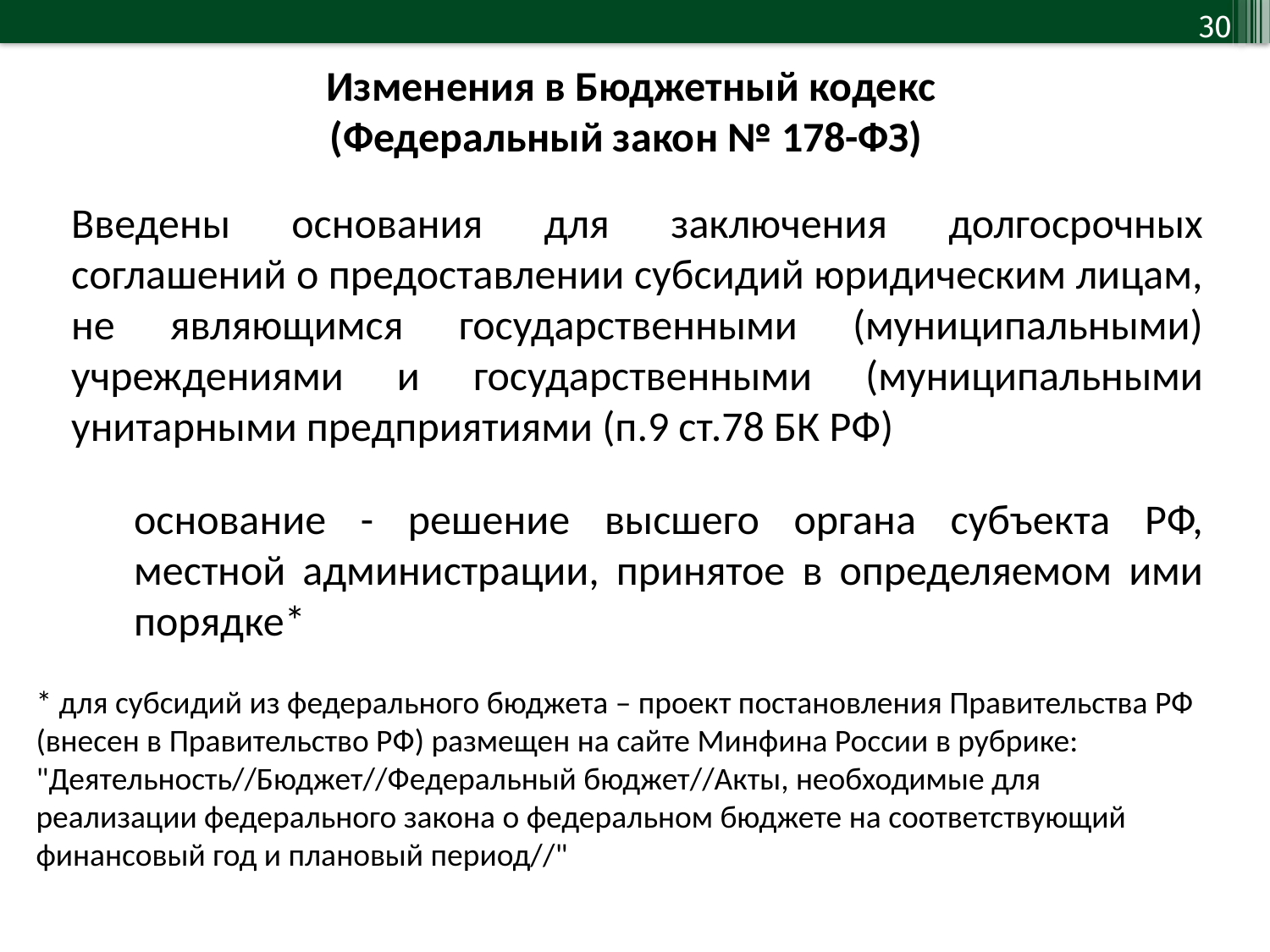

Изменения в Бюджетный кодекс
(Федеральный закон № 178-ФЗ)

Введены основания для заключения долгосрочных соглашений о предоставлении субсидий юридическим лицам, не являющимся государственными (муниципальными) учреждениями и государственными (муниципальными унитарными предприятиями (п.9 ст.78 БК РФ)

основание - решение высшего органа субъекта РФ, местной администрации, принятое в определяемом ими порядке*
* для субсидий из федерального бюджета – проект постановления Правительства РФ (внесен в Правительство РФ) размещен на сайте Минфина России в рубрике: "Деятельность//Бюджет//Федеральный бюджет//Акты, необходимые для реализации федерального закона о федеральном бюджете на соответствующий финансовый год и плановый период//"